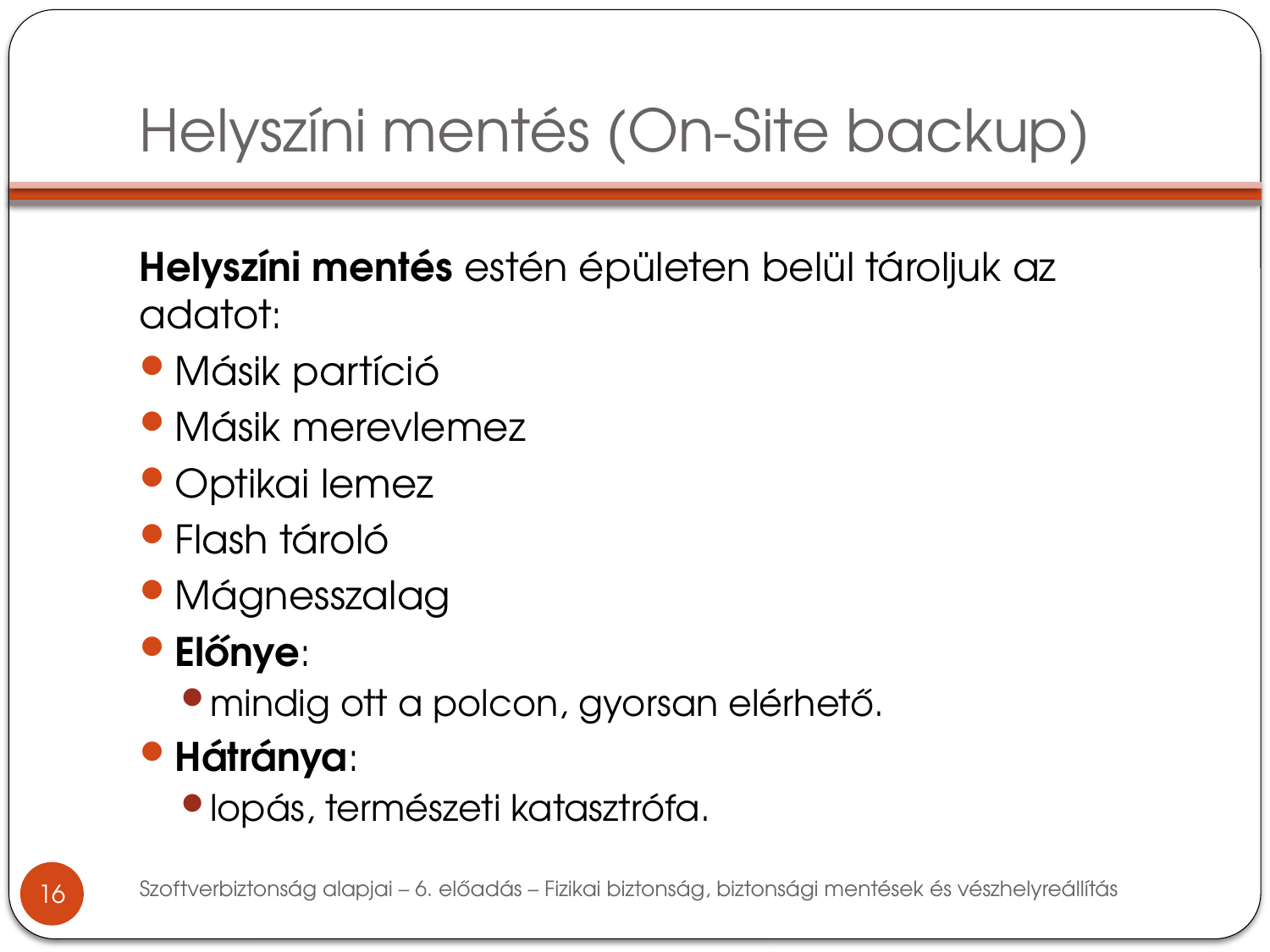

# Helyszíni mentés (On-Site backup)
Helyszíni mentés estén épületen belül tároljuk az adatot:
Másik partíció
Másik merevlemez
Optikai lemez
Flash tároló
Mágnesszalag
Előnye:
mindig ott a polcon, gyorsan elérhető.
Hátránya:
lopás, természeti katasztrófa.
Szoftverbiztonság alapjai – 6. előadás – Fizikai biztonság, biztonsági mentések és vészhelyreállítás
16